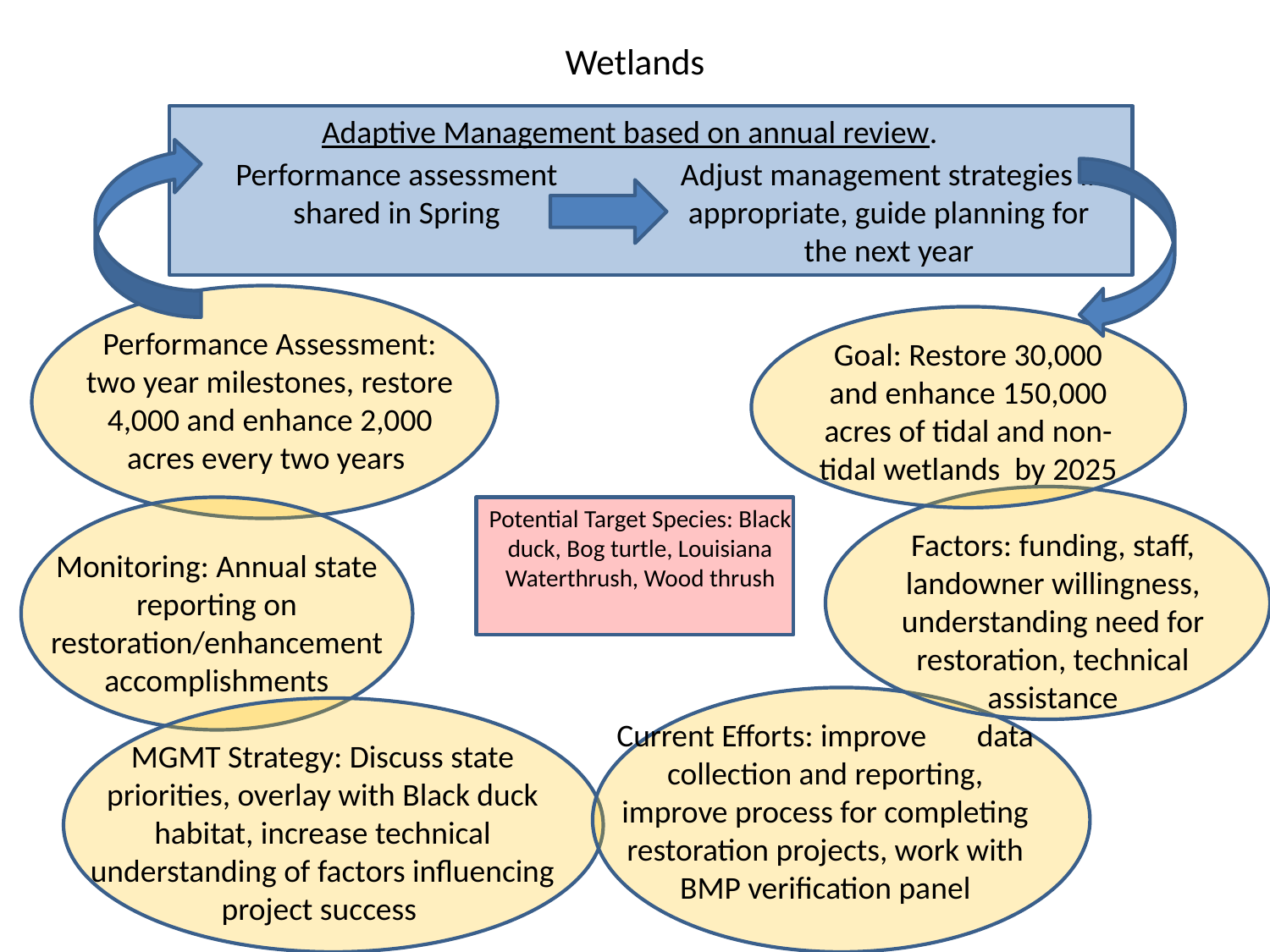

Wetlands

Adaptive Management based on annual review.

Performance assessment shared in Spring
Adjust management strategies if appropriate, guide planning for the next year

Performance Assessment: two year milestones, restore 4,000 and enhance 2,000 acres every two years
Goal: Restore 30,000 and enhance 150,000 acres of tidal and non-tidal wetlands  by 2025

Potential Target Species: Black duck, Bog turtle, Louisiana Waterthrush, Wood thrush
Factors: funding, staff, landowner willingness, understanding need for restoration, technical assistance
Monitoring: Annual state reporting on restoration/enhancement accomplishments

Current Efforts: improve       data collection and reporting, improve process for completing restoration projects, work with BMP verification panel
MGMT Strategy: Discuss state priorities, overlay with Black duck habitat, increase technical understanding of factors influencing project success